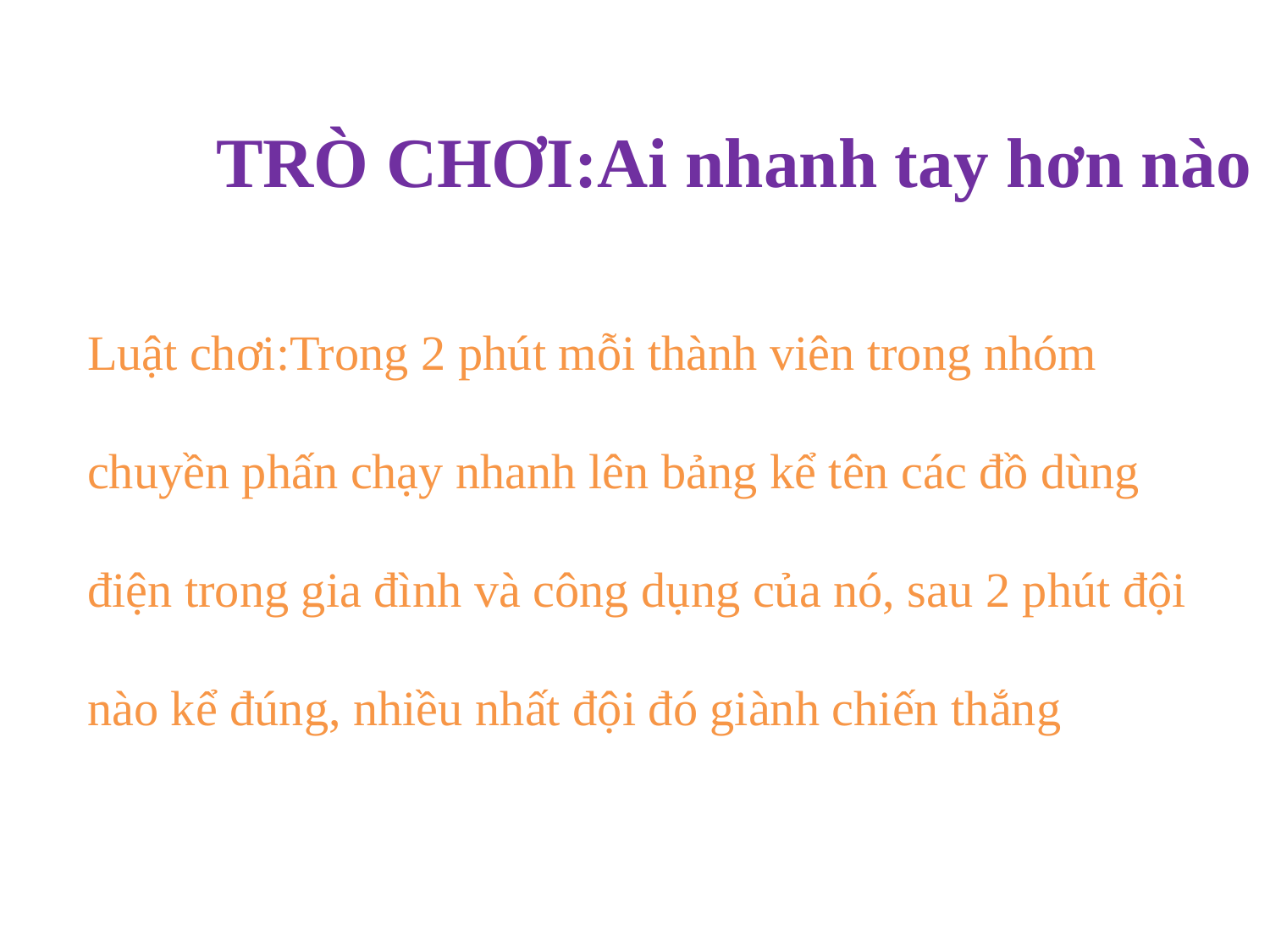

TRÒ CHƠI:Ai nhanh tay hơn nào
#

Luật chơi:Trong 2 phút mỗi thành viên trong nhóm chuyền phấn chạy nhanh lên bảng kể tên các đồ dùng điện trong gia đình và công dụng của nó, sau 2 phút đội nào kể đúng, nhiều nhất đội đó giành chiến thắng